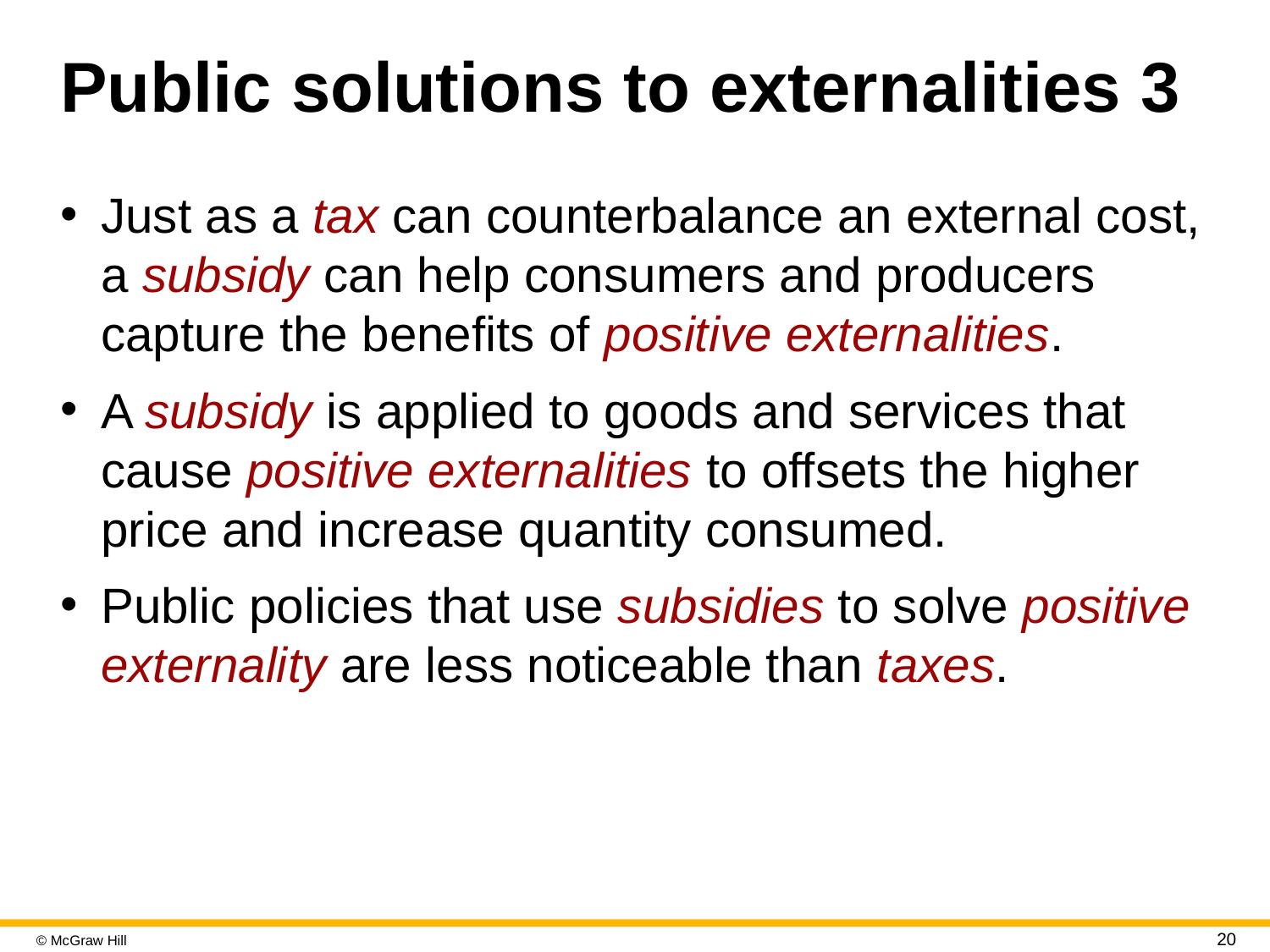

# Public solutions to externalities 3
Just as a tax can counterbalance an external cost, a subsidy can help consumers and producers capture the benefits of positive externalities.
A subsidy is applied to goods and services that cause positive externalities to offsets the higher price and increase quantity consumed.
Public policies that use subsidies to solve positive externality are less noticeable than taxes.